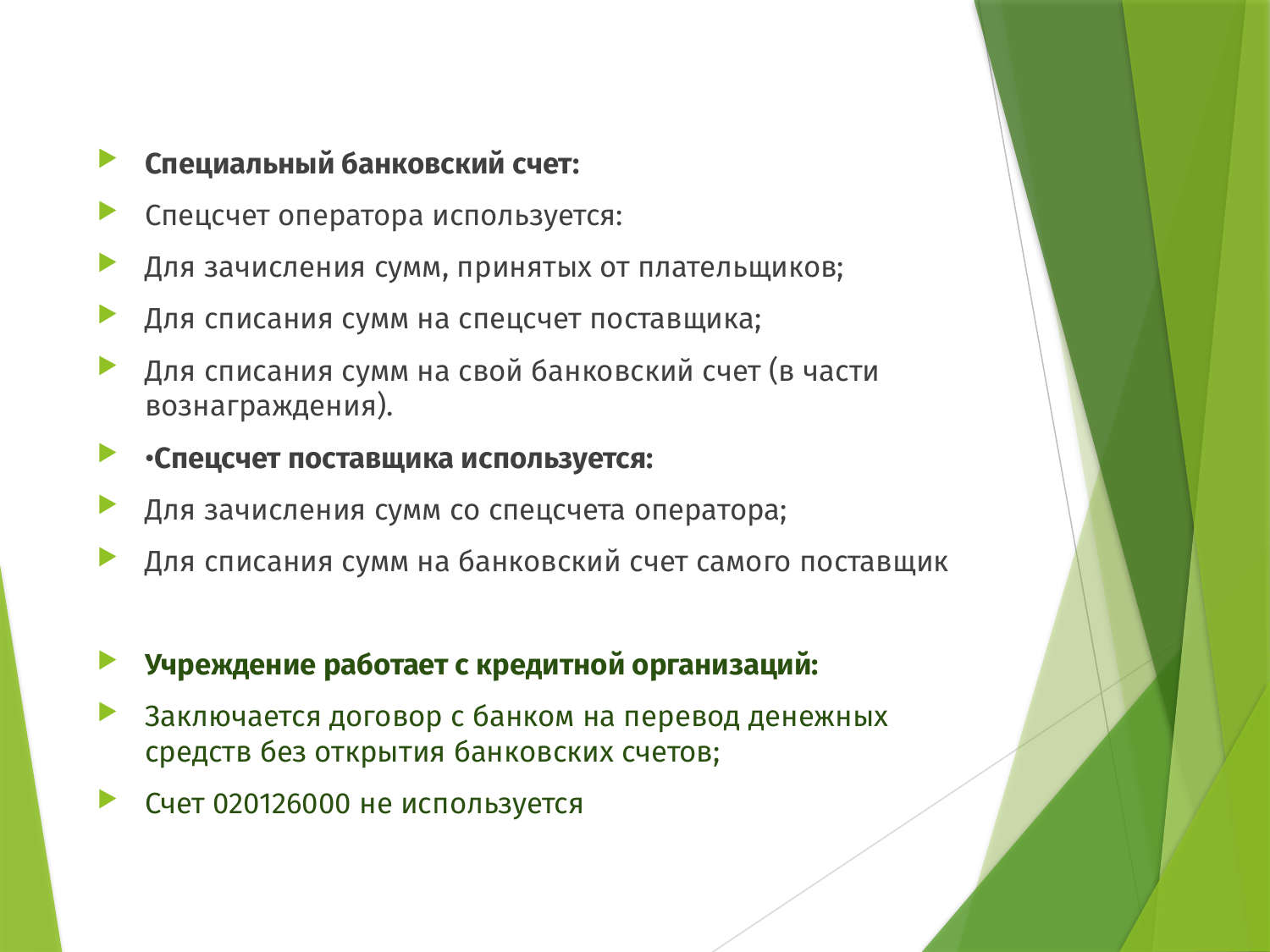

#

Специальный банковский счет:
Спецсчет оператора используется:
Для зачисления сумм, принятых от плательщиков;
Для списания сумм на спецсчет поставщика;
Для списания сумм на свой банковский счет (в части вознаграждения).
•Спецсчет поставщика используется:
Для зачисления сумм со спецсчета оператора;
Для списания сумм на банковский счет самого поставщик

Учреждение работает с кредитной организаций:
Заключается договор с банком на перевод денежных средств без открытия банковских счетов;
Счет 020126000 не используется